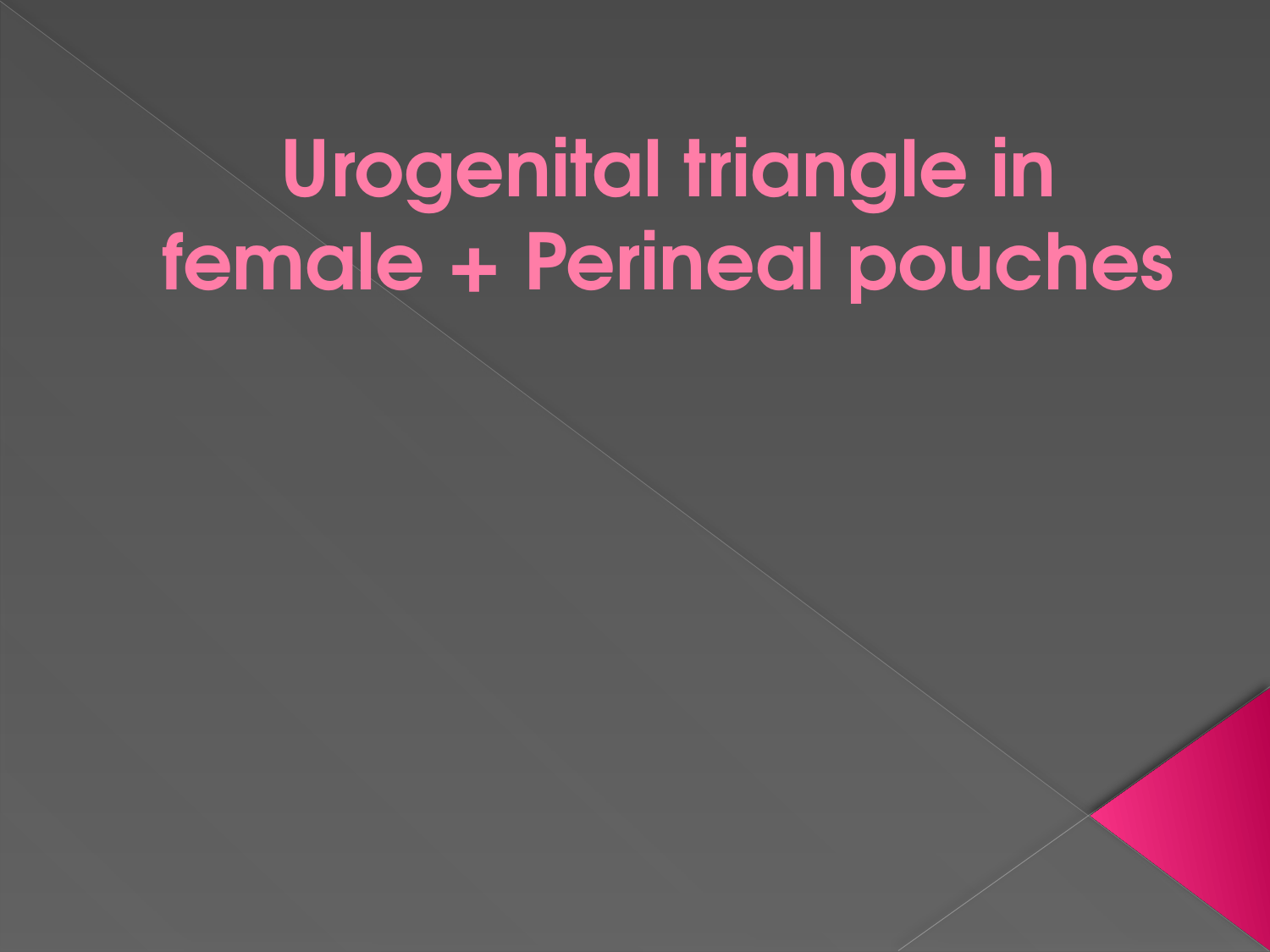

# Urogenital triangle in female + Perineal pouches